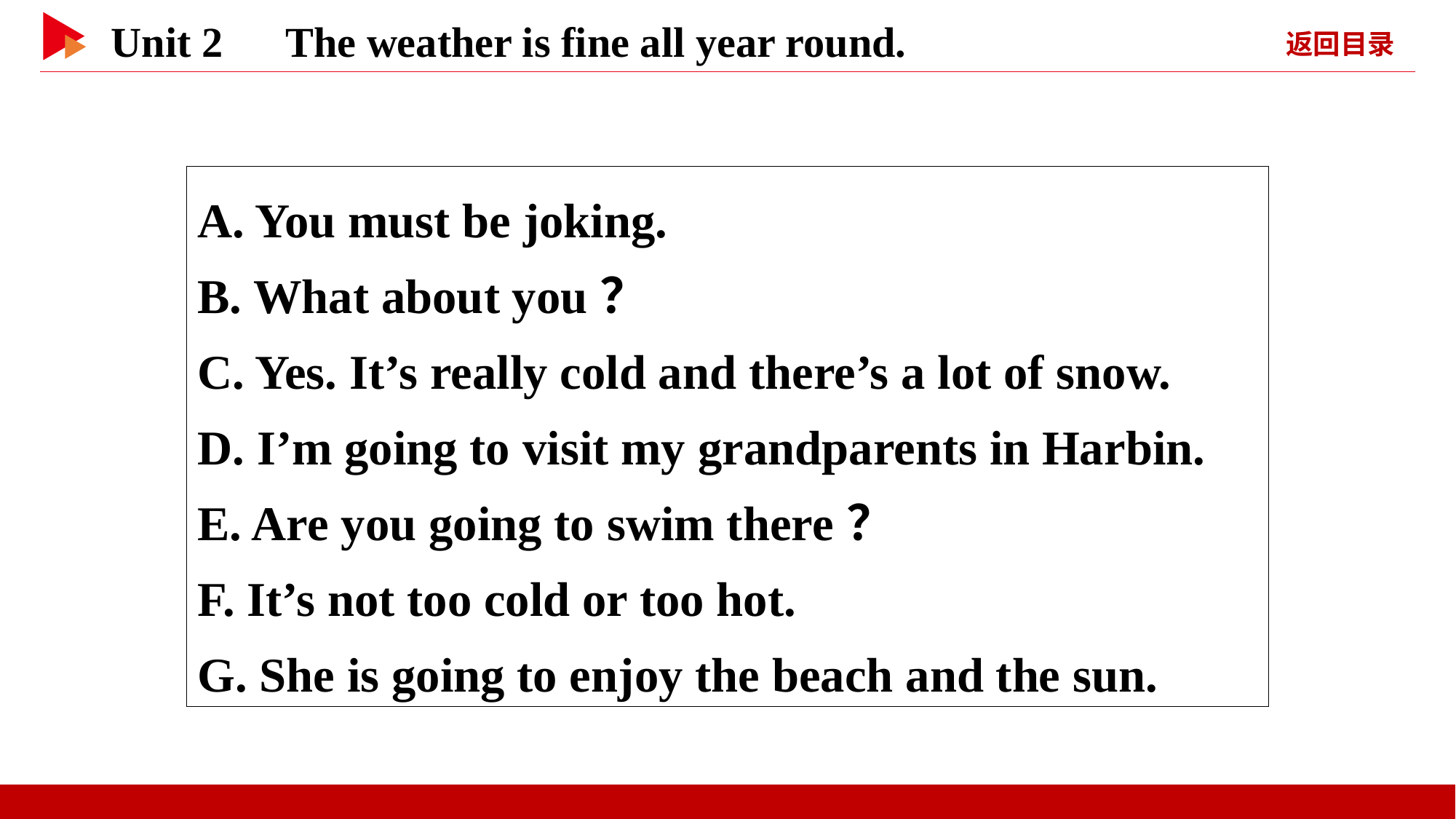

A. You must be joking.
B. What about you？
C. Yes. It’s really cold and there’s a lot of snow.
D. I’m going to visit my grandparents in Harbin.
E. Are you going to swim there？
F. It’s not too cold or too hot.
G. She is going to enjoy the beach and the sun.